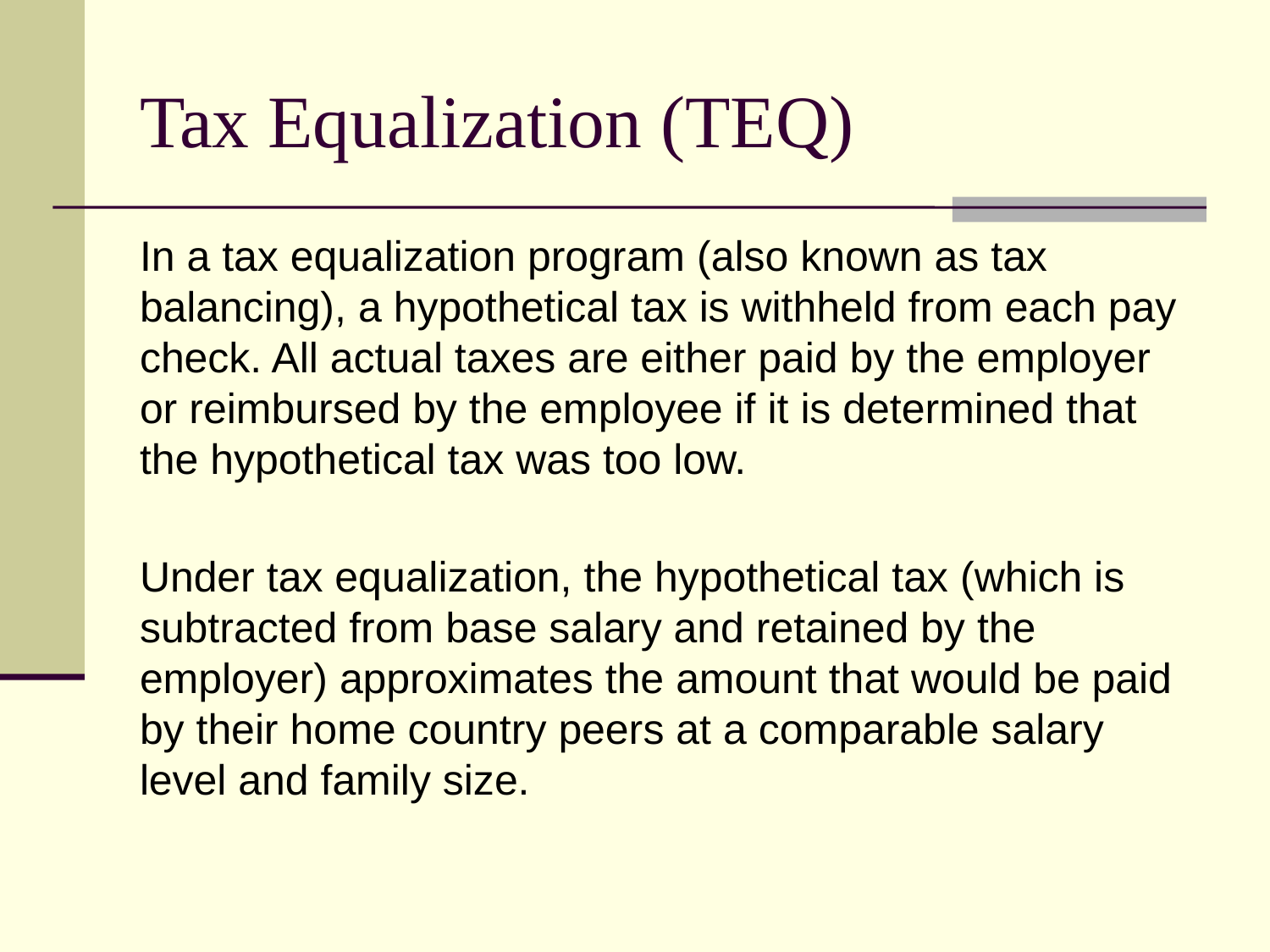

# Tax Equalization (TEQ)
In a tax equalization program (also known as tax balancing), a hypothetical tax is withheld from each pay check. All actual taxes are either paid by the employer or reimbursed by the employee if it is determined that the hypothetical tax was too low.

Under tax equalization, the hypothetical tax (which is subtracted from base salary and retained by the employer) approximates the amount that would be paid by their home country peers at a comparable salary level and family size.